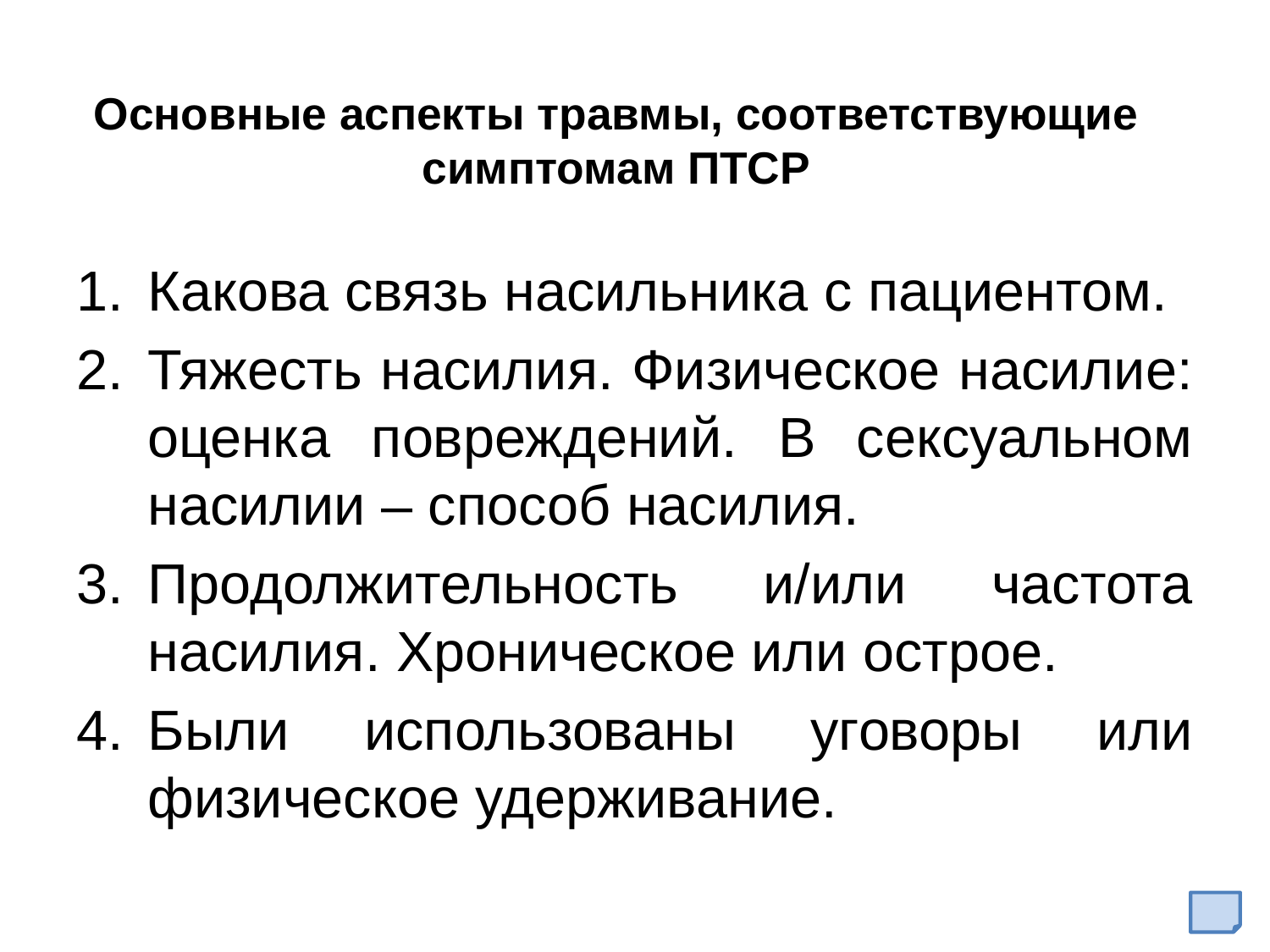

# Основные аспекты травмы, соответствующие симптомам ПТСР
Какова связь насильника с пациентом.
Тяжесть насилия. Физическое насилие: оценка повреждений. В сексуальном насилии – способ насилия.
Продолжительность и/или частота насилия. Хроническое или острое.
Были использованы уговоры или физическое удерживание.